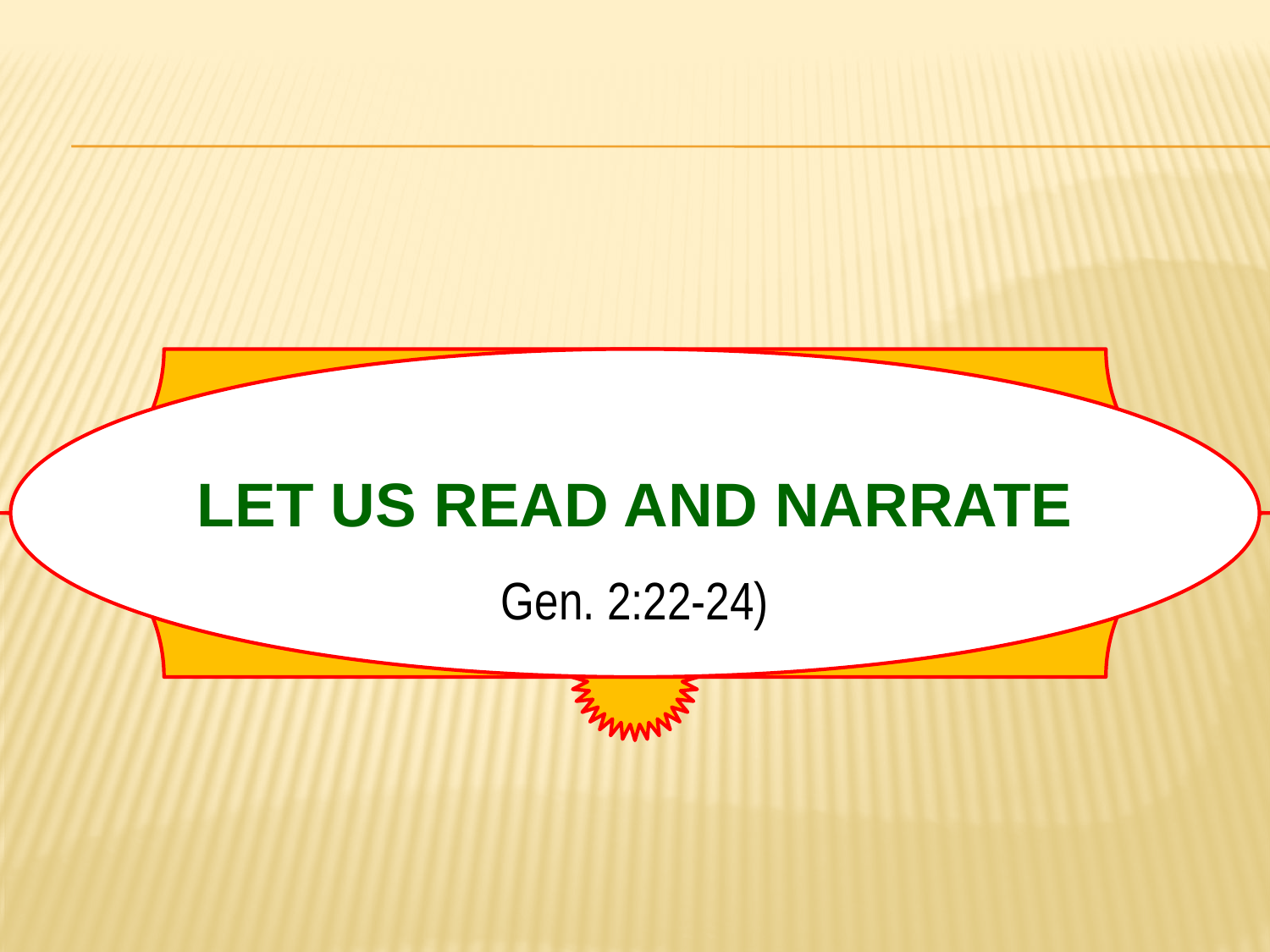

# Let us read and narrate
Gen. 2:22-24)